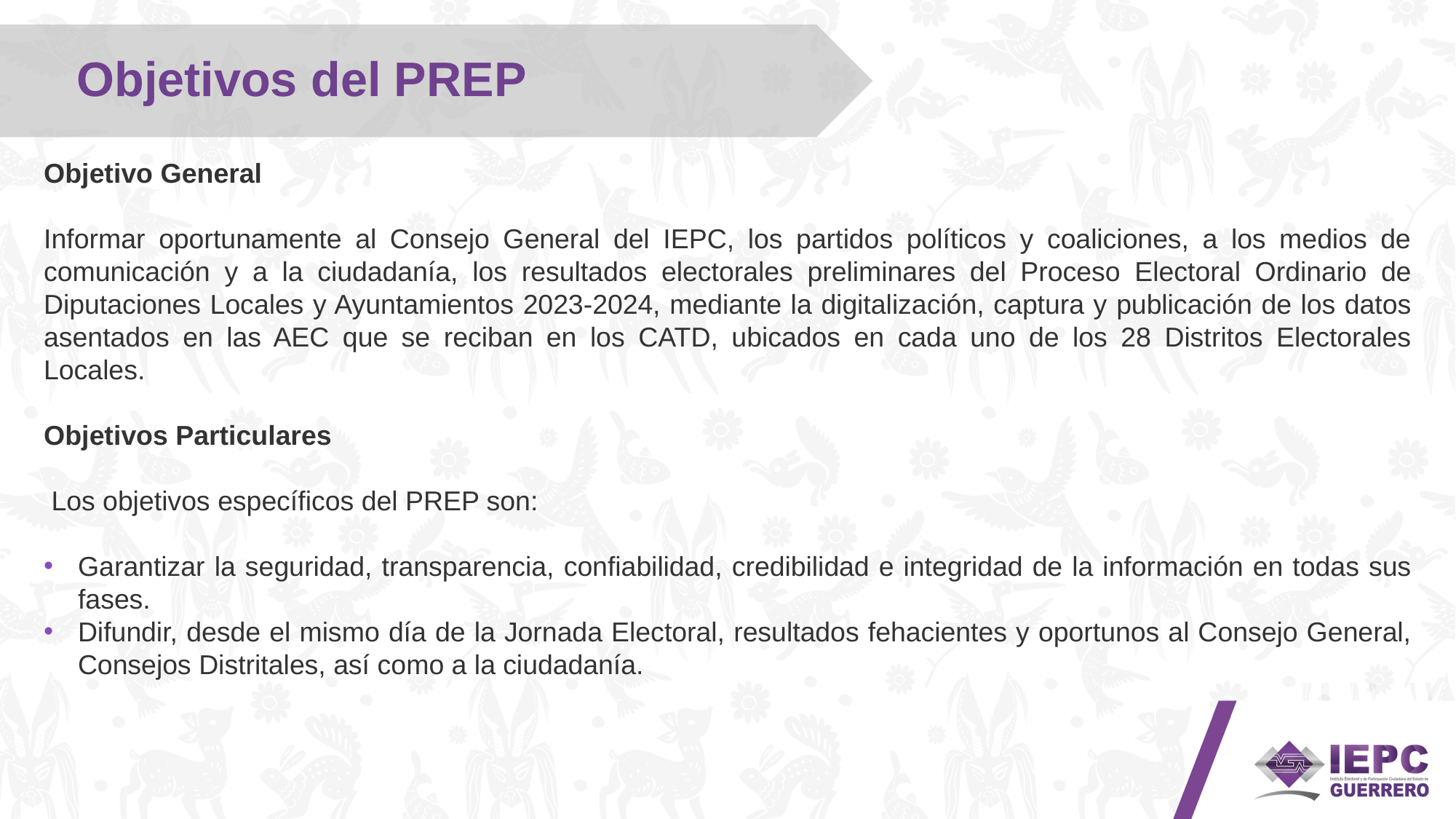

Objetivos del PREP

Objetivo General

Informar oportunamente al Consejo General del IEPC, los partidos políticos y coaliciones, a los medios de comunicación y a la ciudadanía, los resultados electorales preliminares del Proceso Electoral Ordinario de Diputaciones Locales y Ayuntamientos 2023-2024, mediante la digitalización, captura y publicación de los datos asentados en las AEC que se reciban en los CATD, ubicados en cada uno de los 28 Distritos Electorales Locales.

Objetivos Particulares

 Los objetivos específicos del PREP son:

Garantizar la seguridad, transparencia, confiabilidad, credibilidad e integridad de la información en todas sus fases.
Difundir, desde el mismo día de la Jornada Electoral, resultados fehacientes y oportunos al Consejo General, Consejos Distritales, así como a la ciudadanía.